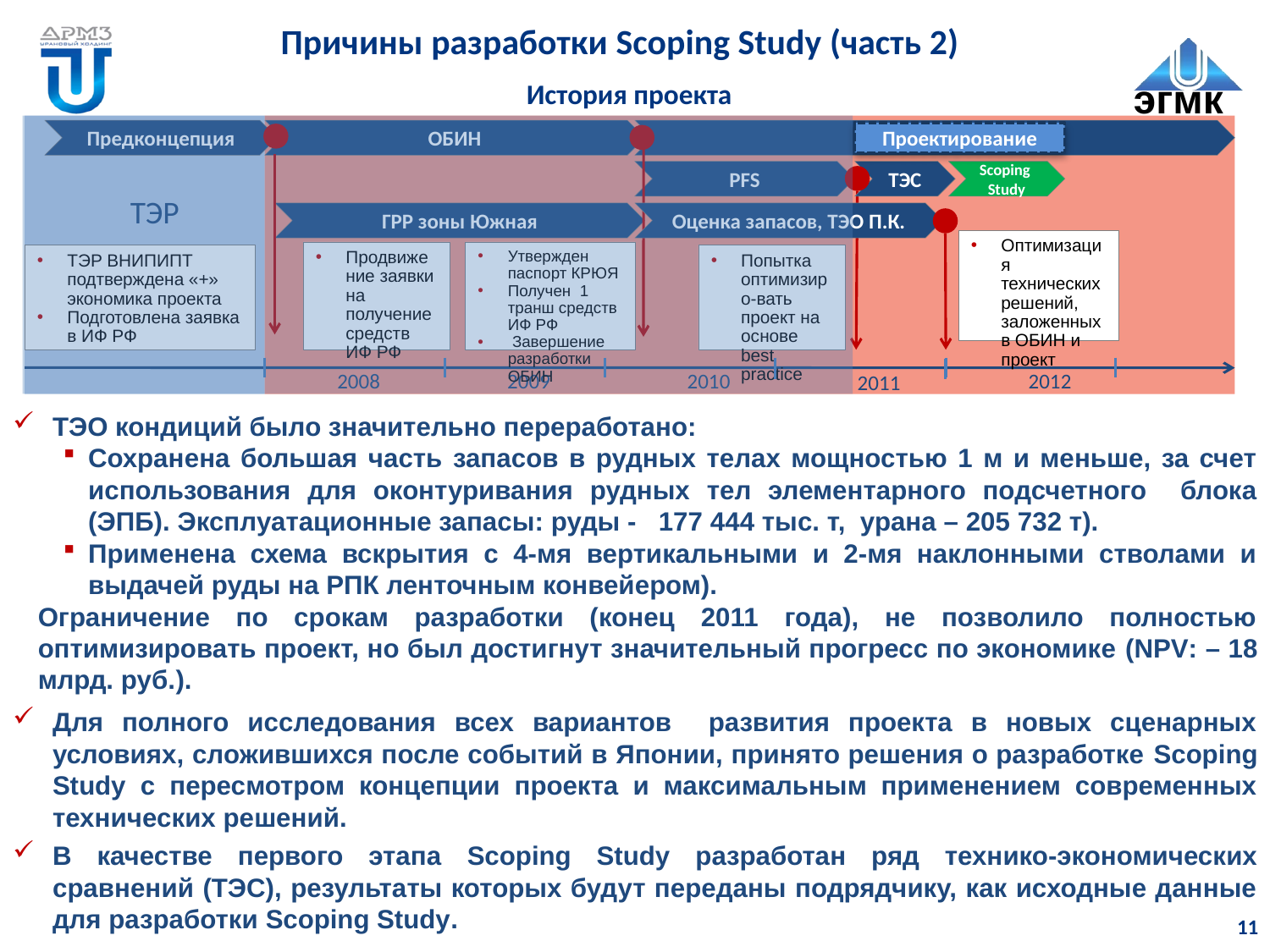

Причины разработки Scoping Study (часть 2)
История проекта

Предконцепция
ОБИН
Проектирование
Проектирование

PFS
ТЭС
Scoping
Study

ТЭР
ГРР зоны Южная
Оценка запасов, ТЭО П.К.

Оптимизация технических решений, заложенных в ОБИН и проект

Продвижение заявки на получение средств ИФ РФ
Утвержден паспорт КРЮЯ
Получен  1 транш средств ИФ РФ
 Завершение разработки  ОБИН
ТЭР ВНИПИПТ подтверждена «+» экономика проекта
Подготовлена заявка в ИФ РФ
Попытка оптимизиро-вать проект на основе best practice

2008
2009
2010
2012
2011
ТЭО кондиций было значительно переработано:
Сохранена большая часть запасов в рудных телах мощностью 1 м и меньше, за счет использования для оконтуривания рудных тел элементарного подсчетного  блока (ЭПБ). Эксплуатационные запасы: руды -   177 444 тыс. т,  урана – 205 732 т).
Применена схема вскрытия с 4-мя вертикальными и 2-мя наклонными стволами и выдачей руды на РПК ленточным конвейером).
Ограничение по срокам разработки (конец 2011 года), не позволило полностью оптимизировать проект, но был достигнут значительный прогресс по экономике (NPV: – 18 млрд. руб.).
Для полного исследования всех вариантов  развития проекта в новых сценарных условиях, сложившихся после событий в Японии, принято решения о разработке Scoping Study с пересмотром концепции проекта и максимальным применением современных технических решений.
В качестве первого этапа Scoping Study разработан ряд технико-экономических сравнений (ТЭС), результаты которых будут переданы подрядчику, как исходные данные для разработки Scoping Study.
11